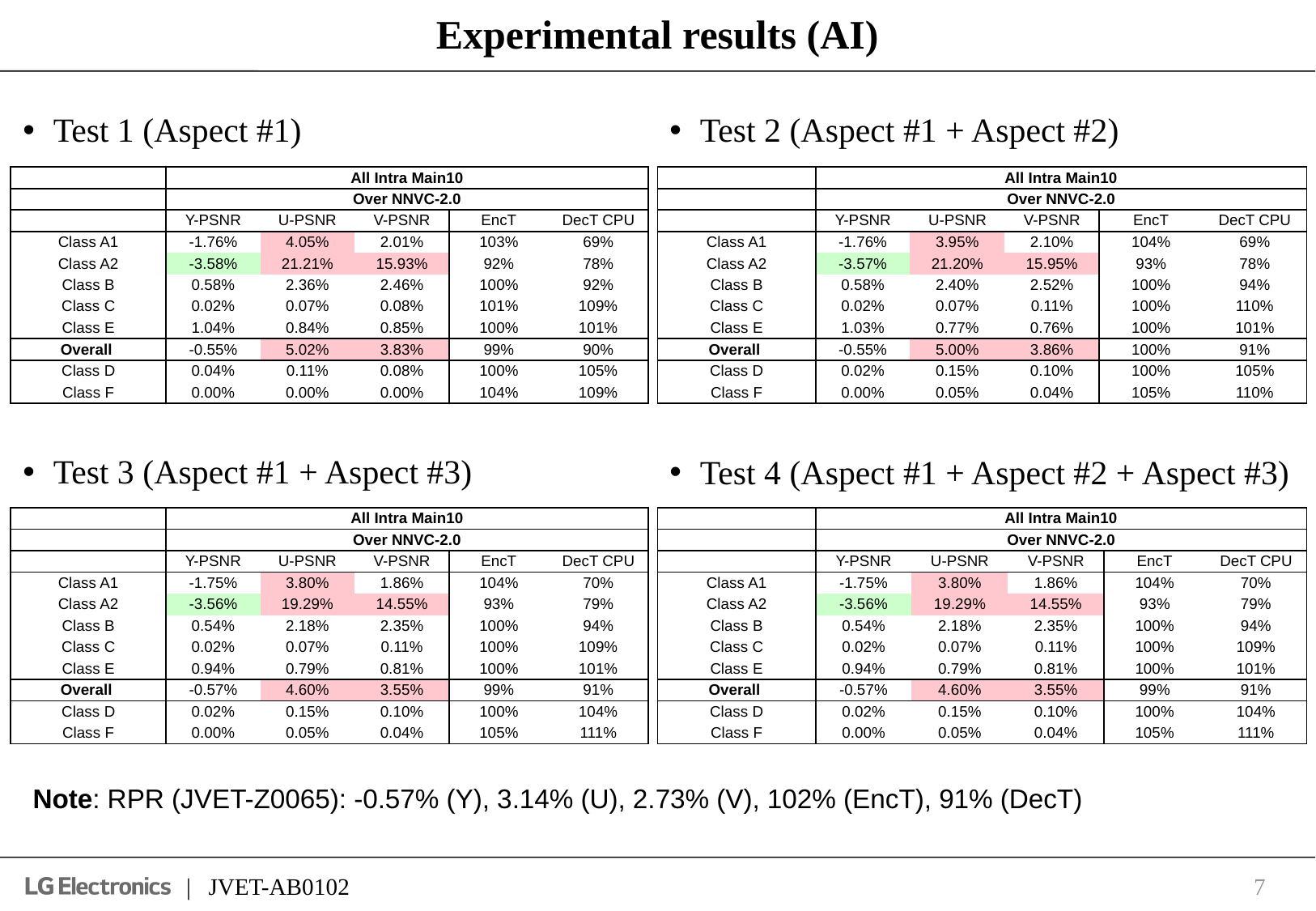

# Experimental results (AI)
Test 1 (Aspect #1)

Test 3 (Aspect #1 + Aspect #3)
Test 2 (Aspect #1 + Aspect #2)

Test 4 (Aspect #1 + Aspect #2 + Aspect #3)
|  | All Intra Main10 |  |  |  |  |
| --- | --- | --- | --- | --- | --- |
|  | Over NNVC-2.0 |  |  |  |  |
|  | Y-PSNR | U-PSNR | V-PSNR | EncT | DecT CPU |
| Class A1 | -1.76% | 4.05% | 2.01% | 103% | 69% |
| Class A2 | -3.58% | 21.21% | 15.93% | 92% | 78% |
| Class B | 0.58% | 2.36% | 2.46% | 100% | 92% |
| Class C | 0.02% | 0.07% | 0.08% | 101% | 109% |
| Class E | 1.04% | 0.84% | 0.85% | 100% | 101% |
| Overall | -0.55% | 5.02% | 3.83% | 99% | 90% |
| Class D | 0.04% | 0.11% | 0.08% | 100% | 105% |
| Class F | 0.00% | 0.00% | 0.00% | 104% | 109% |
|  | All Intra Main10 |  |  |  |  |
| --- | --- | --- | --- | --- | --- |
|  | Over NNVC-2.0 |  |  |  |  |
|  | Y-PSNR | U-PSNR | V-PSNR | EncT | DecT CPU |
| Class A1 | -1.76% | 3.95% | 2.10% | 104% | 69% |
| Class A2 | -3.57% | 21.20% | 15.95% | 93% | 78% |
| Class B | 0.58% | 2.40% | 2.52% | 100% | 94% |
| Class C | 0.02% | 0.07% | 0.11% | 100% | 110% |
| Class E | 1.03% | 0.77% | 0.76% | 100% | 101% |
| Overall | -0.55% | 5.00% | 3.86% | 100% | 91% |
| Class D | 0.02% | 0.15% | 0.10% | 100% | 105% |
| Class F | 0.00% | 0.05% | 0.04% | 105% | 110% |
|  | All Intra Main10 |  |  |  |  |
| --- | --- | --- | --- | --- | --- |
|  | Over NNVC-2.0 |  |  |  |  |
|  | Y-PSNR | U-PSNR | V-PSNR | EncT | DecT CPU |
| Class A1 | -1.75% | 3.80% | 1.86% | 104% | 70% |
| Class A2 | -3.56% | 19.29% | 14.55% | 93% | 79% |
| Class B | 0.54% | 2.18% | 2.35% | 100% | 94% |
| Class C | 0.02% | 0.07% | 0.11% | 100% | 109% |
| Class E | 0.94% | 0.79% | 0.81% | 100% | 101% |
| Overall | -0.57% | 4.60% | 3.55% | 99% | 91% |
| Class D | 0.02% | 0.15% | 0.10% | 100% | 104% |
| Class F | 0.00% | 0.05% | 0.04% | 105% | 111% |
|  | All Intra Main10 |  |  |  |  |
| --- | --- | --- | --- | --- | --- |
|  | Over NNVC-2.0 |  |  |  |  |
|  | Y-PSNR | U-PSNR | V-PSNR | EncT | DecT CPU |
| Class A1 | -1.75% | 3.80% | 1.86% | 104% | 70% |
| Class A2 | -3.56% | 19.29% | 14.55% | 93% | 79% |
| Class B | 0.54% | 2.18% | 2.35% | 100% | 94% |
| Class C | 0.02% | 0.07% | 0.11% | 100% | 109% |
| Class E | 0.94% | 0.79% | 0.81% | 100% | 101% |
| Overall | -0.57% | 4.60% | 3.55% | 99% | 91% |
| Class D | 0.02% | 0.15% | 0.10% | 100% | 104% |
| Class F | 0.00% | 0.05% | 0.04% | 105% | 111% |
Note: RPR (JVET-Z0065): -0.57% (Y), 3.14% (U), 2.73% (V), 102% (EncT), 91% (DecT)
7